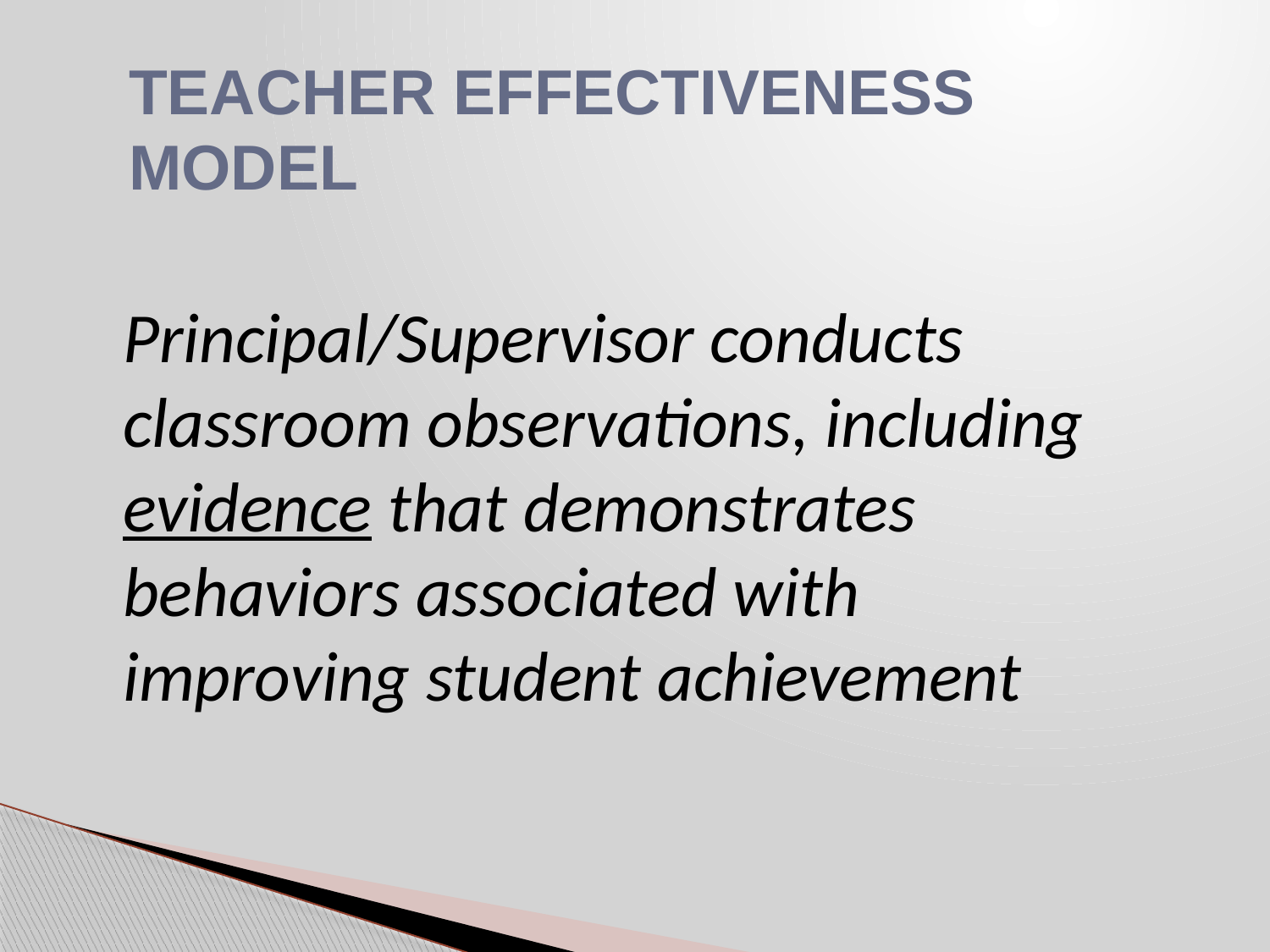

# TEACHER EFFECTIVENESS MODEL
Principal/Supervisor conducts classroom observations, including evidence that demonstrates behaviors associated with improving student achievement